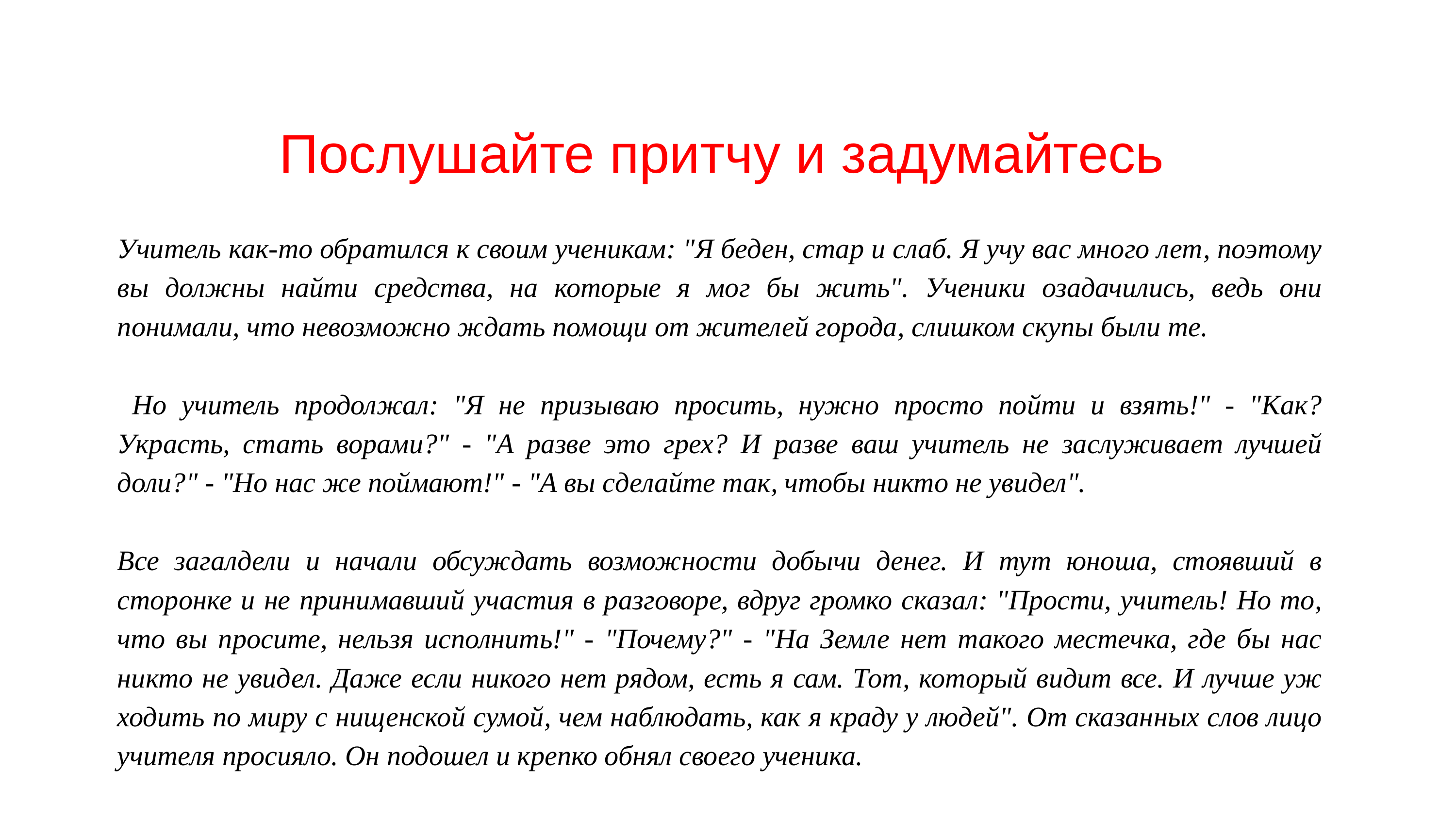

Послушайте притчу и задумайтесь
Учитель как-то обратился к своим ученикам: "Я беден, стар и слаб. Я учу вас много лет, поэтому вы должны найти средства, на которые я мог бы жить". Ученики озадачились, ведь они понимали, что невозможно ждать помощи от жителей города, слишком скупы были те.

 Но учитель продолжал: "Я не призываю просить, нужно просто пойти и взять!" - "Как? Украсть, стать ворами?" - "А разве это грех? И разве ваш учитель не заслуживает лучшей доли?" - "Но нас же поймают!" - "А вы сделайте так, чтобы никто не увидел".

Все загалдели и начали обсуждать возможности добычи денег. И тут юноша, стоявший в сторонке и не принимавший участия в разговоре, вдруг громко сказал: "Прости, учитель! Но то, что вы просите, нельзя исполнить!" - "Почему?" - "На Земле нет такого местечка, где бы нас никто не увидел. Даже если никого нет рядом, есть я сам. Тот, который видит все. И лучше уж ходить по миру с нищенской сумой, чем наблюдать, как я краду у людей". От сказанных слов лицо учителя просияло. Он подошел и крепко обнял своего ученика.